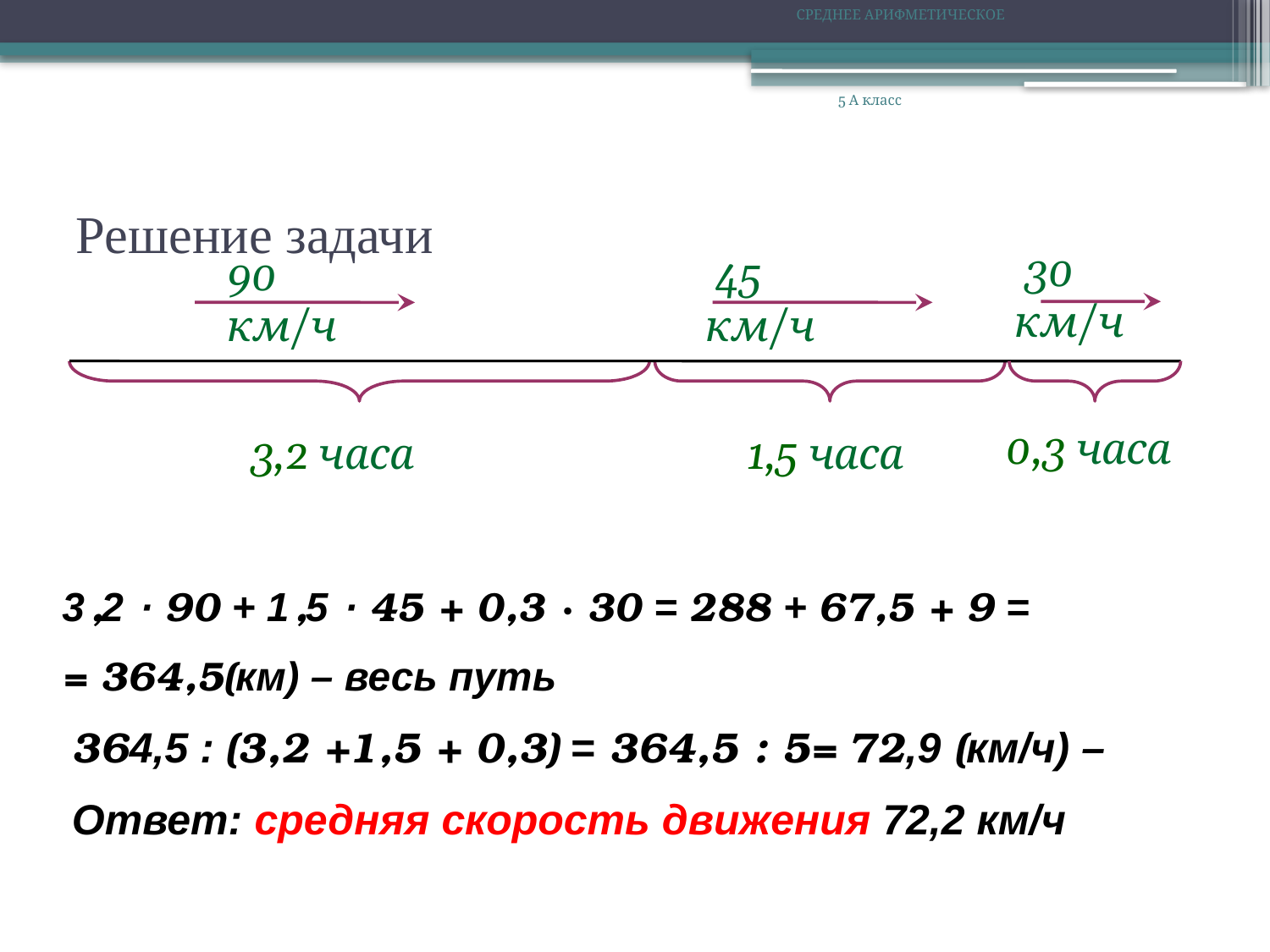

СРЕДНЕЕ АРИФМЕТИЧЕСКОЕ
5 А класс

# Решение задачи

 30 км/ч
90 км/ч
 45 км/ч

0,3 часа
3,2 часа
1,5 часа
3,2 · 90 + 1,5 · 45 + 0,3 · 30 = 288 + 67,5 + 9 =
= 364,5(км) – весь путь
364,5 : (3,2 +1,5 + 0,3) = 364,5 : 5= 72,9 (км/ч) –
Ответ: средняя скорость движения 72,2 км/ч